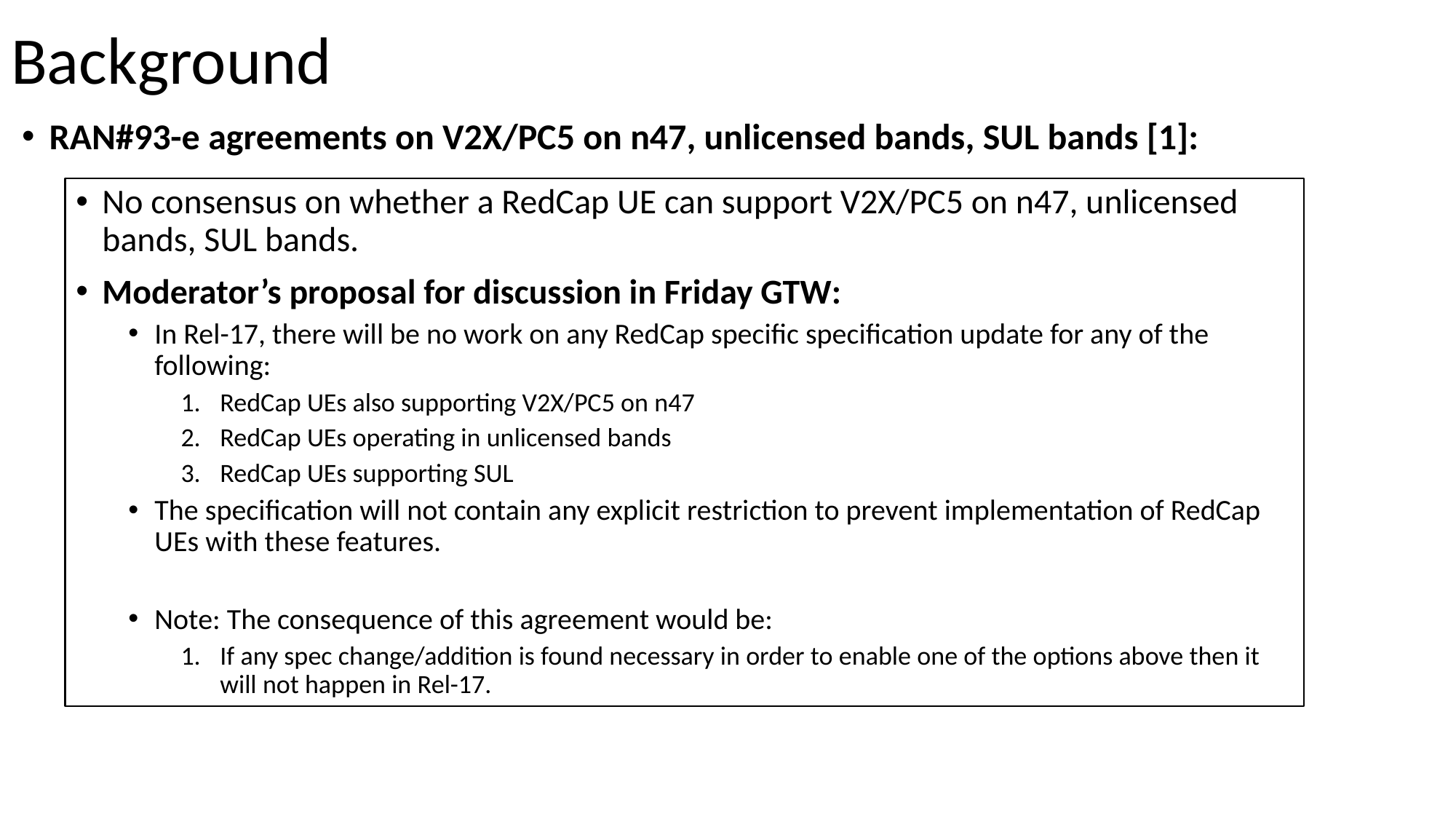

# Background
RAN#93-e agreements on V2X/PC5 on n47, unlicensed bands, SUL bands [1]:

No consensus on whether a RedCap UE can support V2X/PC5 on n47, unlicensed bands, SUL bands.
Moderator’s proposal for discussion in Friday GTW:
In Rel-17, there will be no work on any RedCap specific specification update for any of the following:
RedCap UEs also supporting V2X/PC5 on n47
RedCap UEs operating in unlicensed bands
RedCap UEs supporting SUL
The specification will not contain any explicit restriction to prevent implementation of RedCap UEs with these features.

Note: The consequence of this agreement would be:
If any spec change/addition is found necessary in order to enable one of the options above then it will not happen in Rel-17.